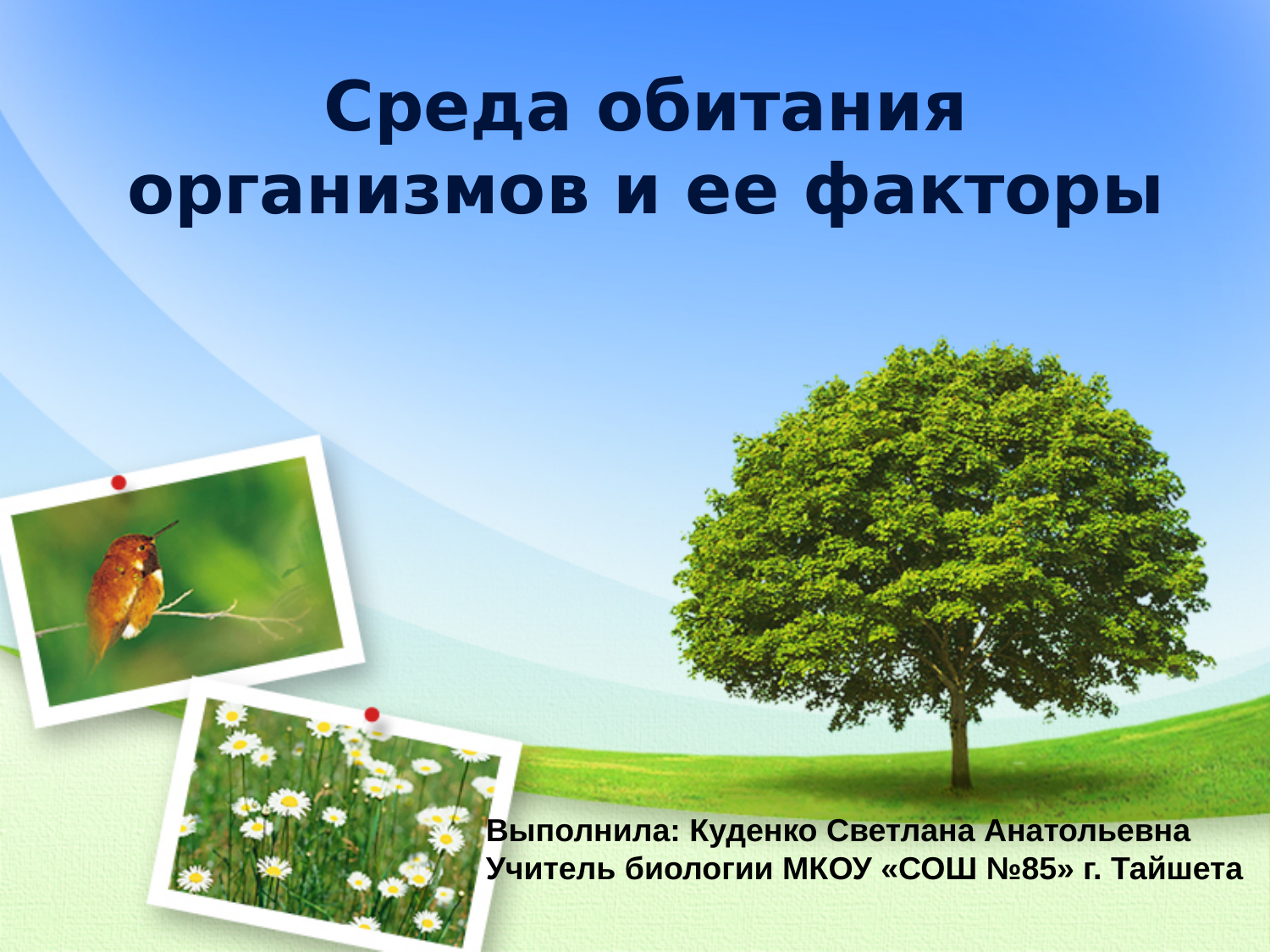

# Среда обитания организмов и ее факторы
Выполнила: Куденко Светлана Анатольевна
Учитель биологии МКОУ «СОШ №85» г. Тайшета